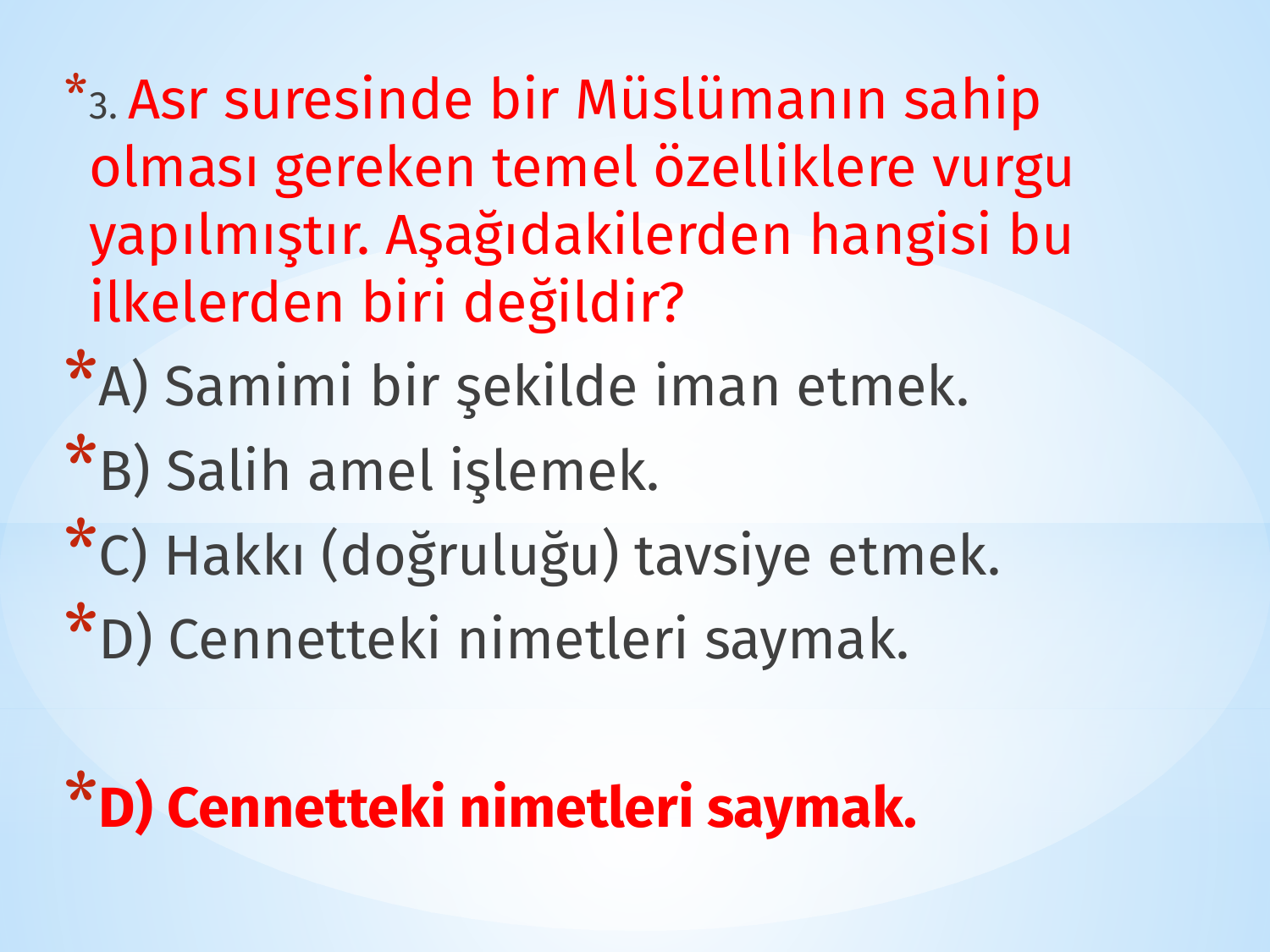

3. Asr suresinde bir Müslümanın sahip olması gereken temel özelliklere vurgu yapılmıştır. Aşağıdakilerden hangisi bu ilkelerden biri değildir?
A) Samimi bir şekilde iman etmek.
B) Salih amel işlemek.
C) Hakkı (doğruluğu) tavsiye etmek.
D) Cennetteki nimetleri saymak.

D) Cennetteki nimetleri saymak.